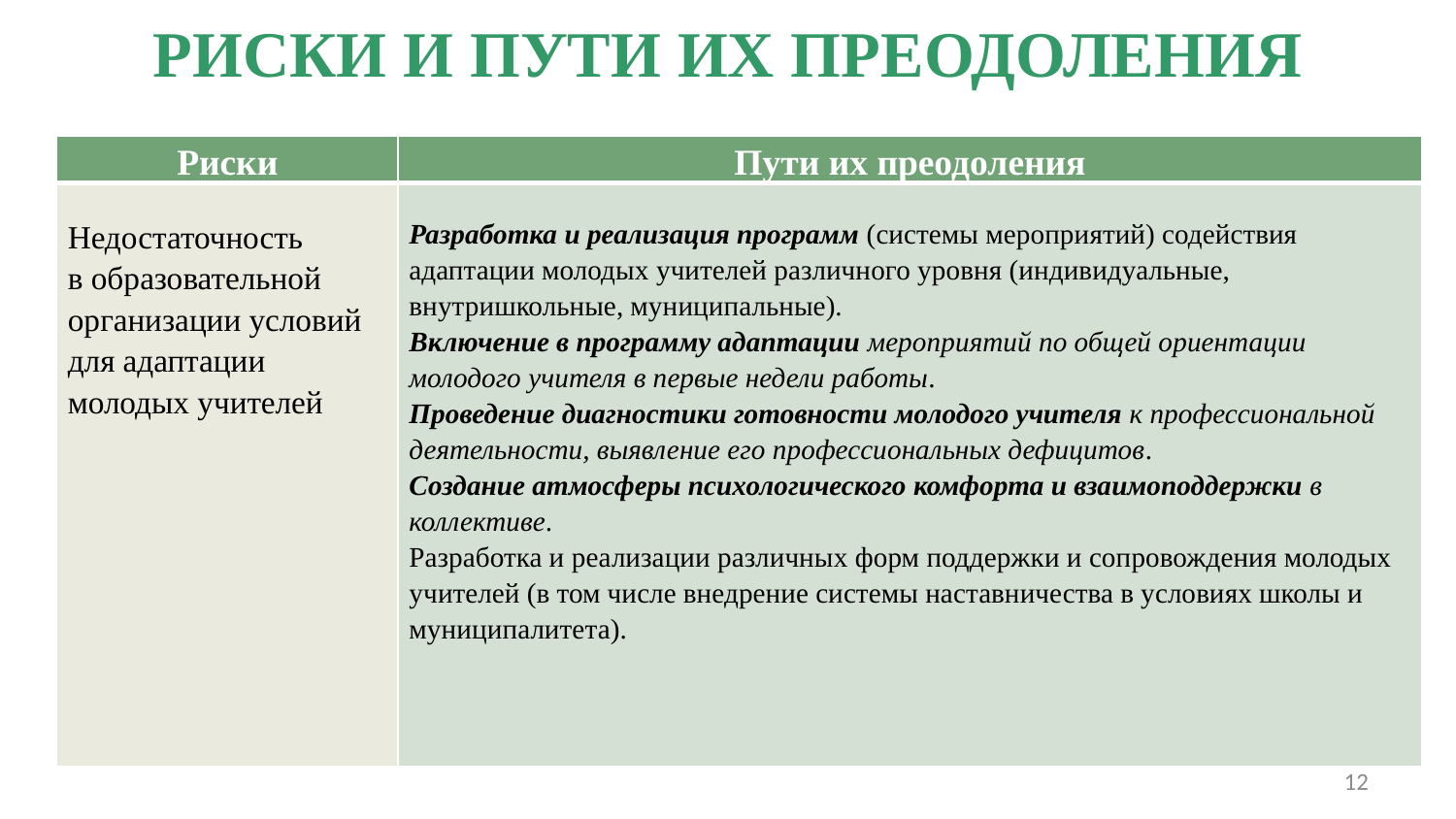

# РИСКИ И ПУТИ ИХ ПРЕОДОЛЕНИЯ
| Риски | Пути их преодоления |
| --- | --- |
| Недостаточность в образовательной организации условий для адаптации молодых учителей | Разработка и реализация программ (системы мероприятий) содействия адаптации молодых учителей различного уровня (индивидуальные, внутришкольные, муниципальные). Включение в программу адаптации мероприятий по общей ориентации молодого учителя в первые недели работы. Проведение диагностики готовности молодого учителя к профессиональной деятельности, выявление его профессиональных дефицитов. Создание атмосферы психологического комфорта и взаимоподдержки в коллективе. Разработка и реализации различных форм поддержки и сопровождения молодых учителей (в том числе внедрение системы наставничества в условиях школы и муниципалитета). |
12